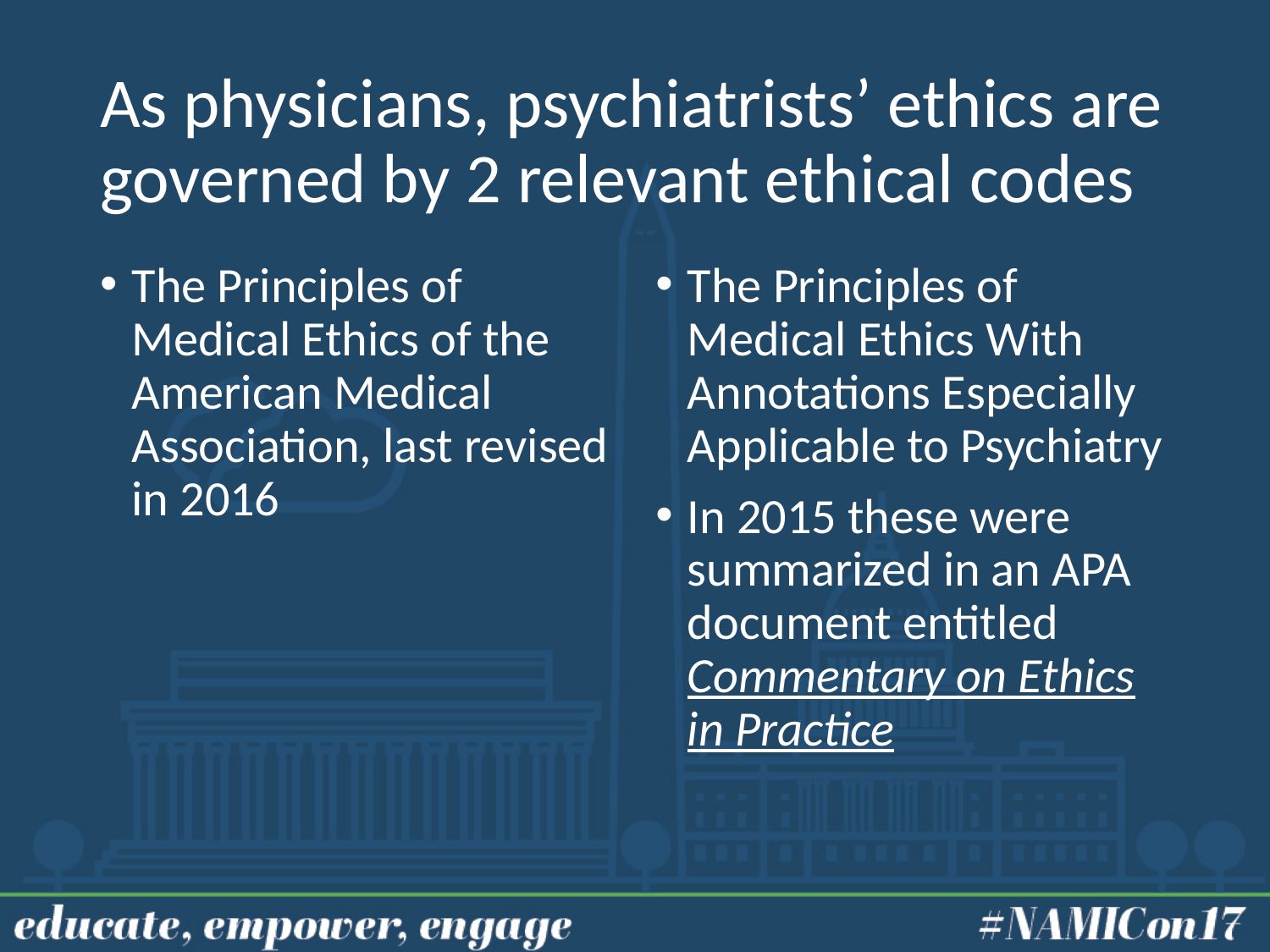

# As physicians, psychiatrists’ ethics are governed by 2 relevant ethical codes
The Principles of Medical Ethics of the American Medical Association, last revised in 2016
The Principles of Medical Ethics With Annotations Especially Applicable to Psychiatry
In 2015 these were summarized in an APA document entitled Commentary on Ethics in Practice